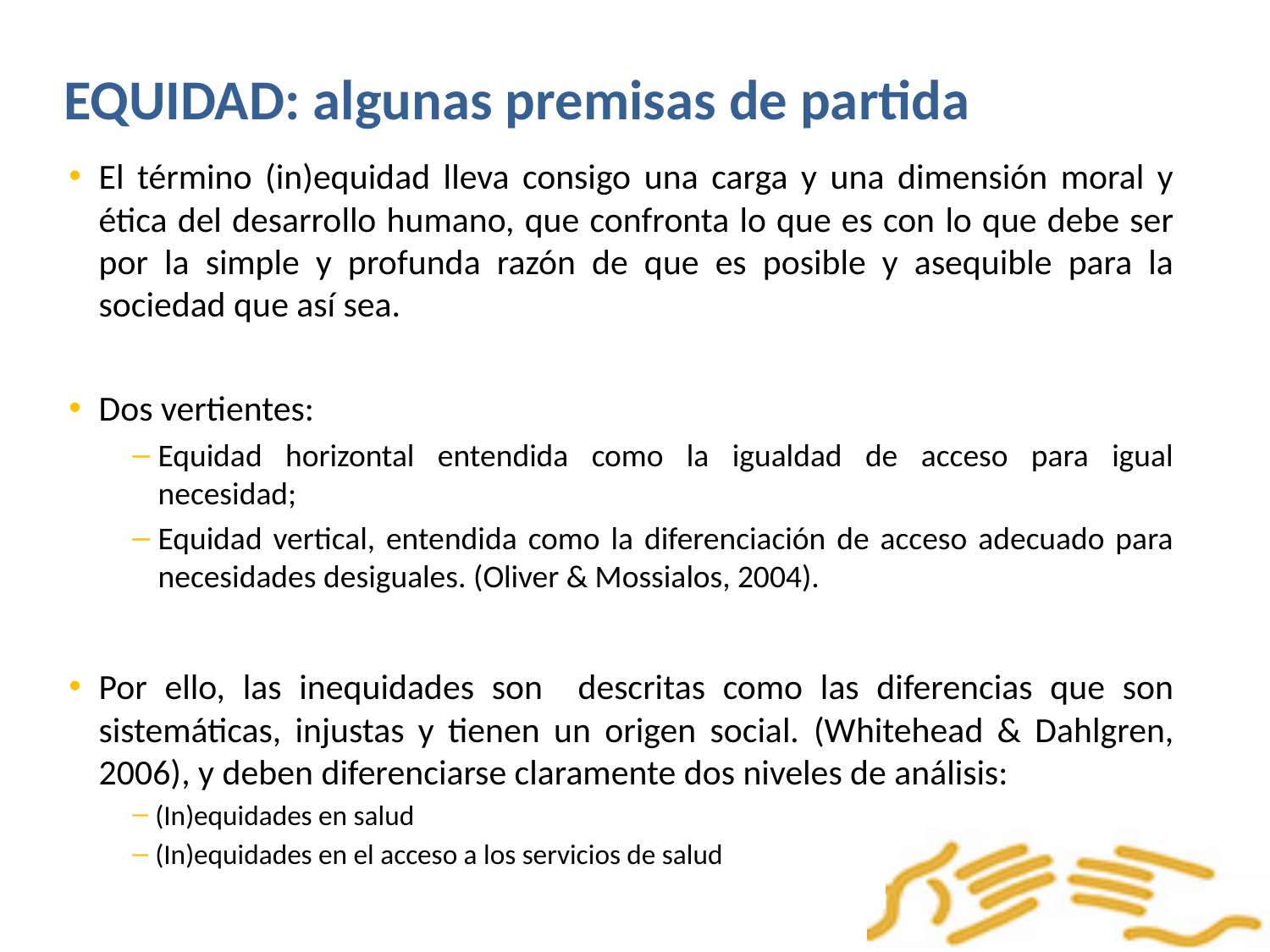

EQUIDAD: algunas premisas de partida
El término (in)equidad lleva consigo una carga y una dimensión moral y ética del desarrollo humano, que confronta lo que es con lo que debe ser por la simple y profunda razón de que es posible y asequible para la sociedad que así sea.

Dos vertientes:
Equidad horizontal entendida como la igualdad de acceso para igual necesidad;
Equidad vertical, entendida como la diferenciación de acceso adecuado para necesidades desiguales. (Oliver & Mossialos, 2004).

Por ello, las inequidades son  descritas como las diferencias que son sistemáticas, injustas y tienen un origen social. (Whitehead & Dahlgren, 2006), y deben diferenciarse claramente dos niveles de análisis:
(In)equidades en salud
(In)equidades en el acceso a los servicios de salud